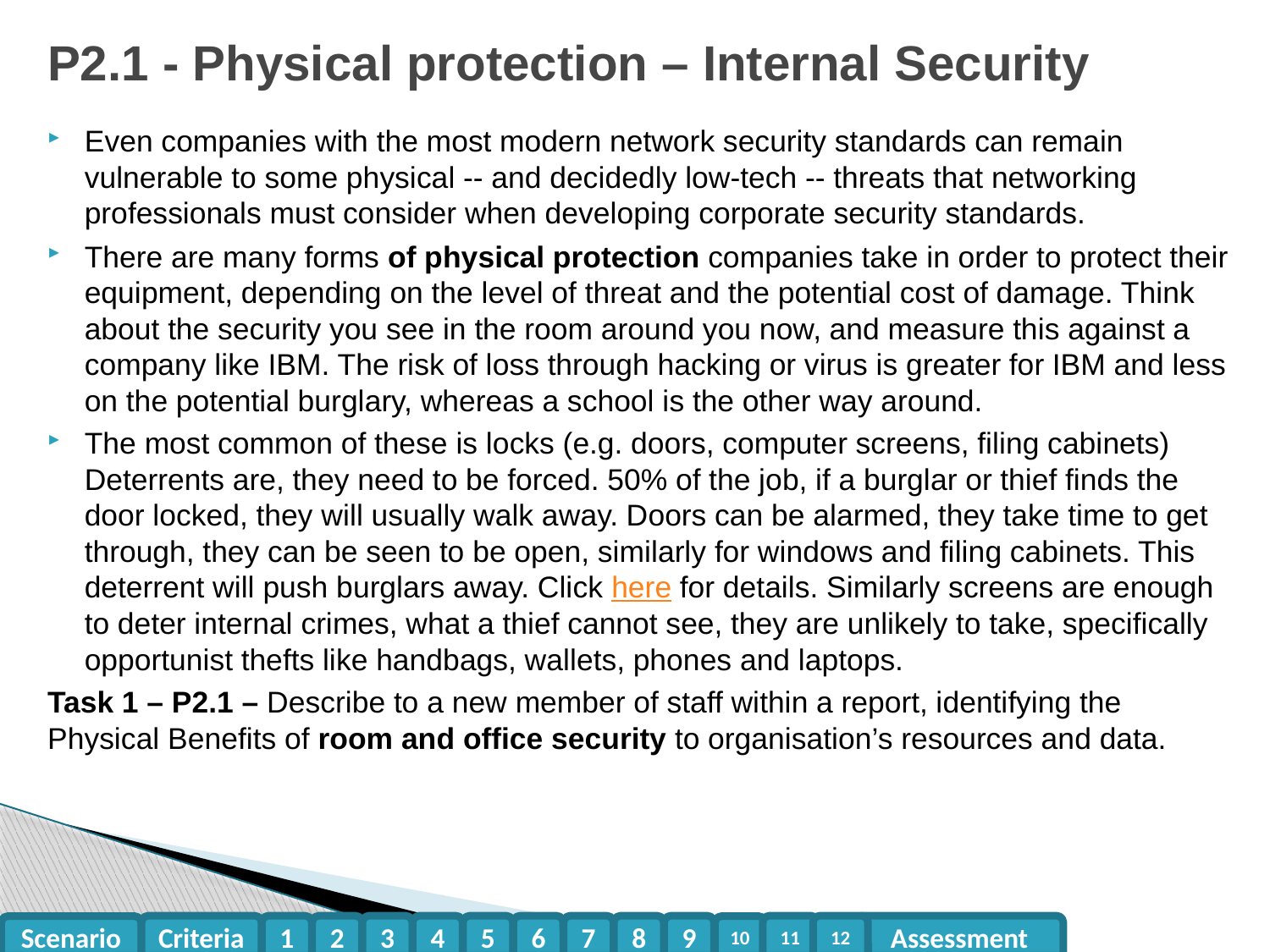

# P2.1 - Physical protection – Internal Security
Even companies with the most modern network security standards can remain vulnerable to some physical -- and decidedly low-tech -- threats that networking professionals must consider when developing corporate security standards.
There are many forms of physical protection companies take in order to protect their equipment, depending on the level of threat and the potential cost of damage. Think about the security you see in the room around you now, and measure this against a company like IBM. The risk of loss through hacking or virus is greater for IBM and less on the potential burglary, whereas a school is the other way around.
The most common of these is locks (e.g. doors, computer screens, filing cabinets) Deterrents are, they need to be forced. 50% of the job, if a burglar or thief finds the door locked, they will usually walk away. Doors can be alarmed, they take time to get through, they can be seen to be open, similarly for windows and filing cabinets. This deterrent will push burglars away. Click here for details. Similarly screens are enough to deter internal crimes, what a thief cannot see, they are unlikely to take, specifically opportunist thefts like handbags, wallets, phones and laptops.
Task 1 – P2.1 – Describe to a new member of staff within a report, identifying the Physical Benefits of room and office security to organisation’s resources and data.